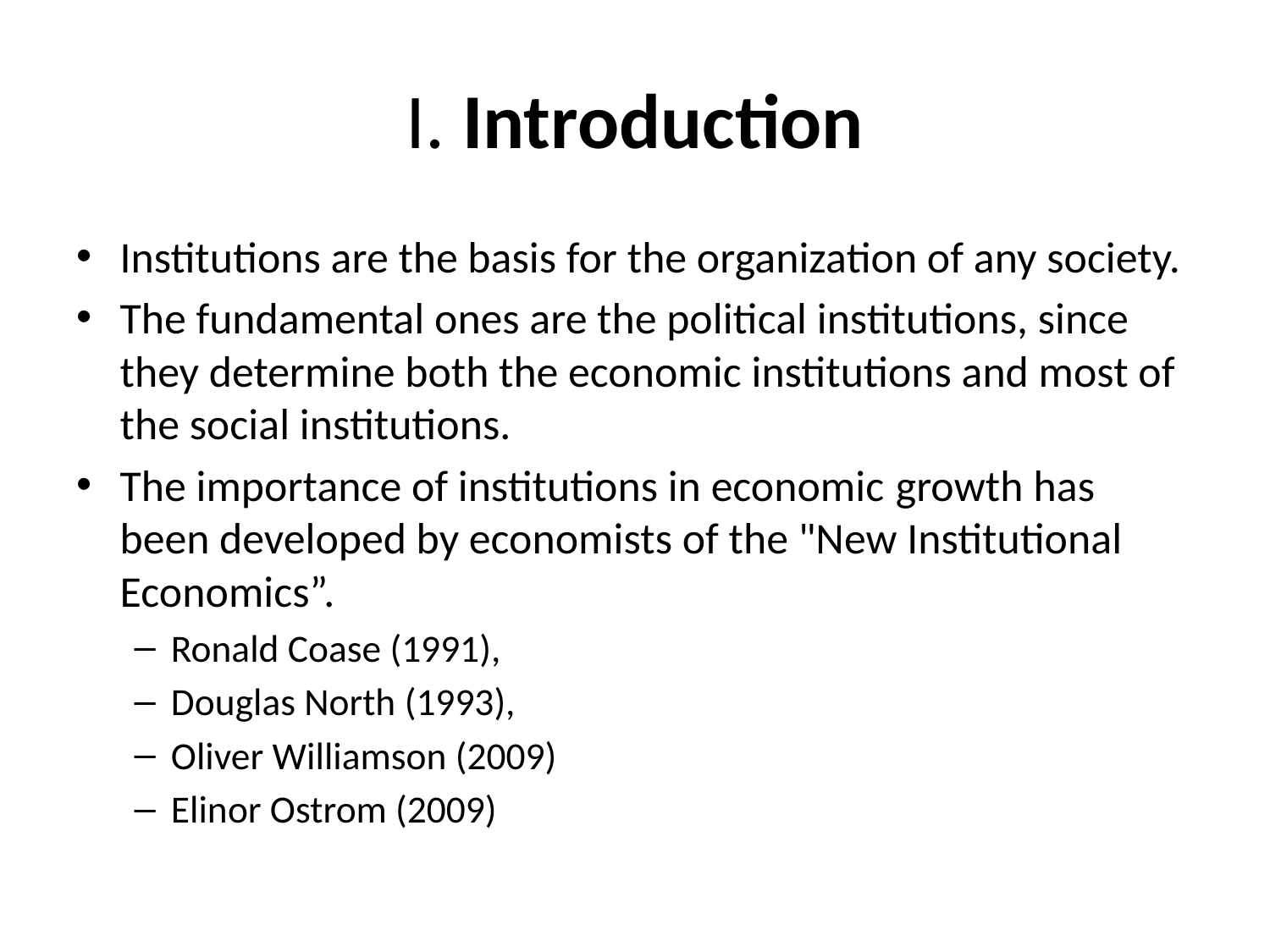

# I. Introduction
Institutions are the basis for the organization of any society.
The fundamental ones are the political institutions, since they determine both the economic institutions and most of the social institutions.
The importance of institutions in economic growth has been developed by economists of the "New Institutional Economics”.
Ronald Coase (1991),
Douglas North (1993),
Oliver Williamson (2009)
Elinor Ostrom (2009)